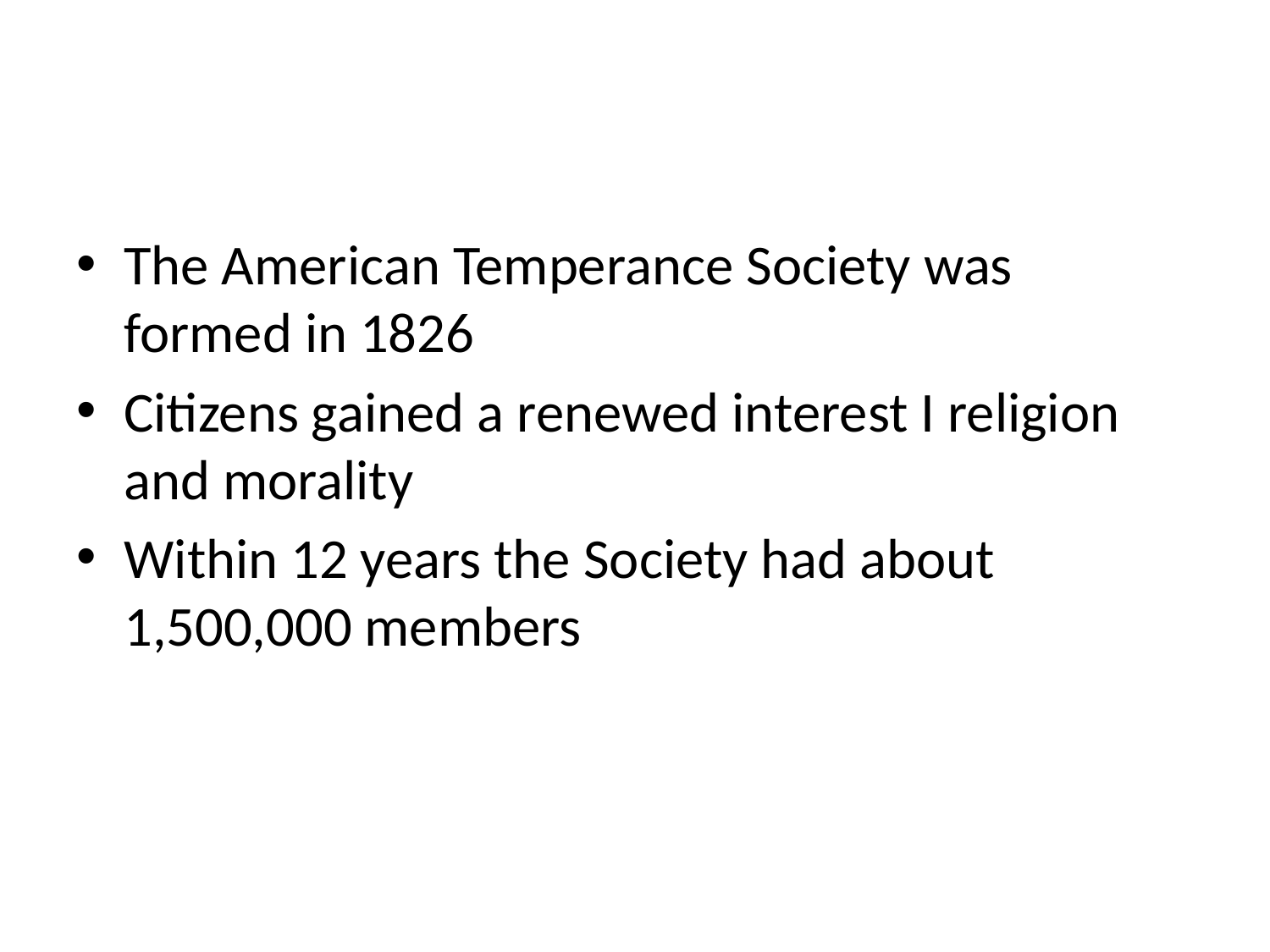

The American Temperance Society was formed in 1826
Citizens gained a renewed interest I religion and morality
Within 12 years the Society had about 1,500,000 members